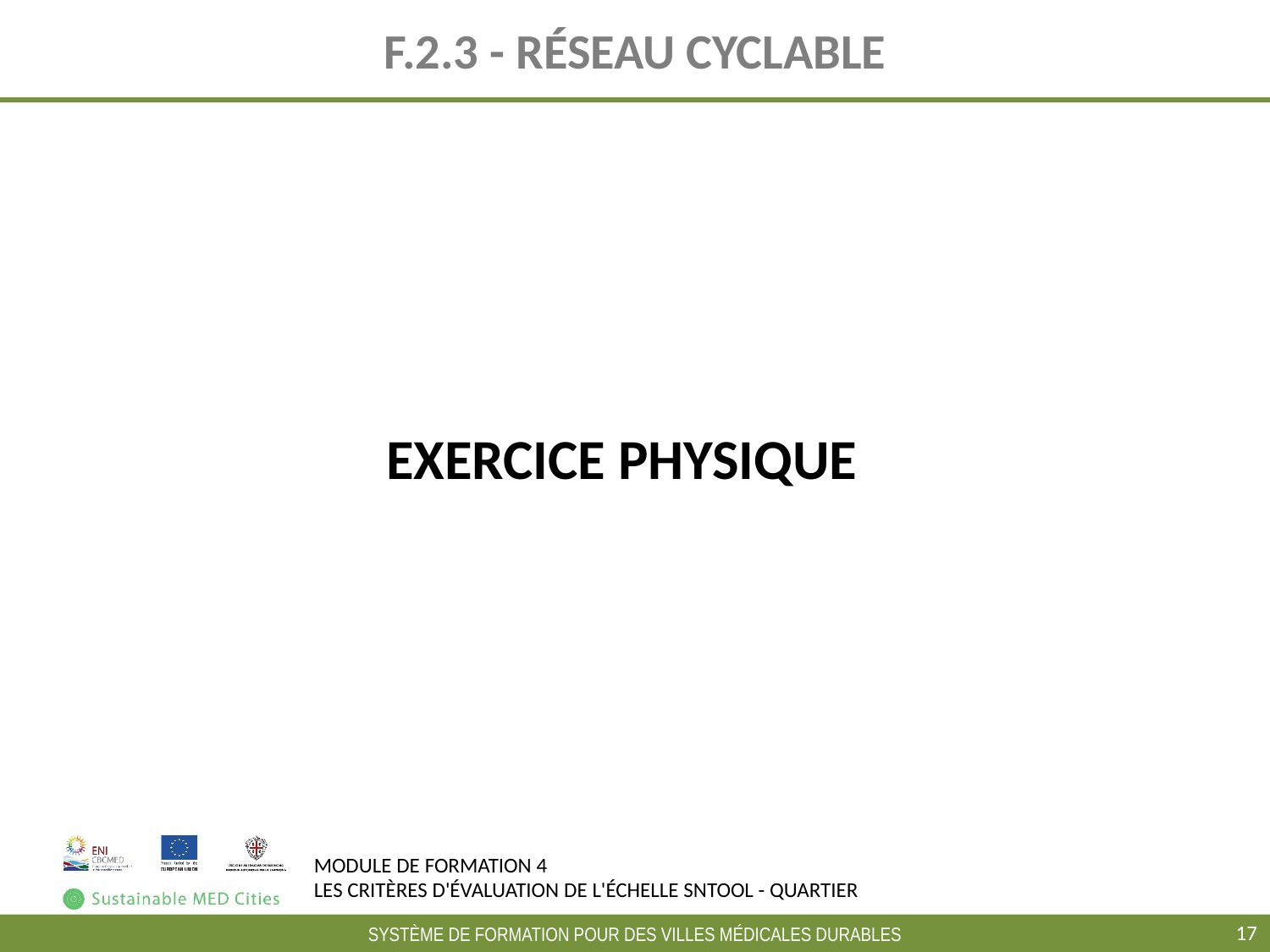

# F.2.3 - RÉSEAU CYCLABLE

EXERCICE PHYSIQUE
17